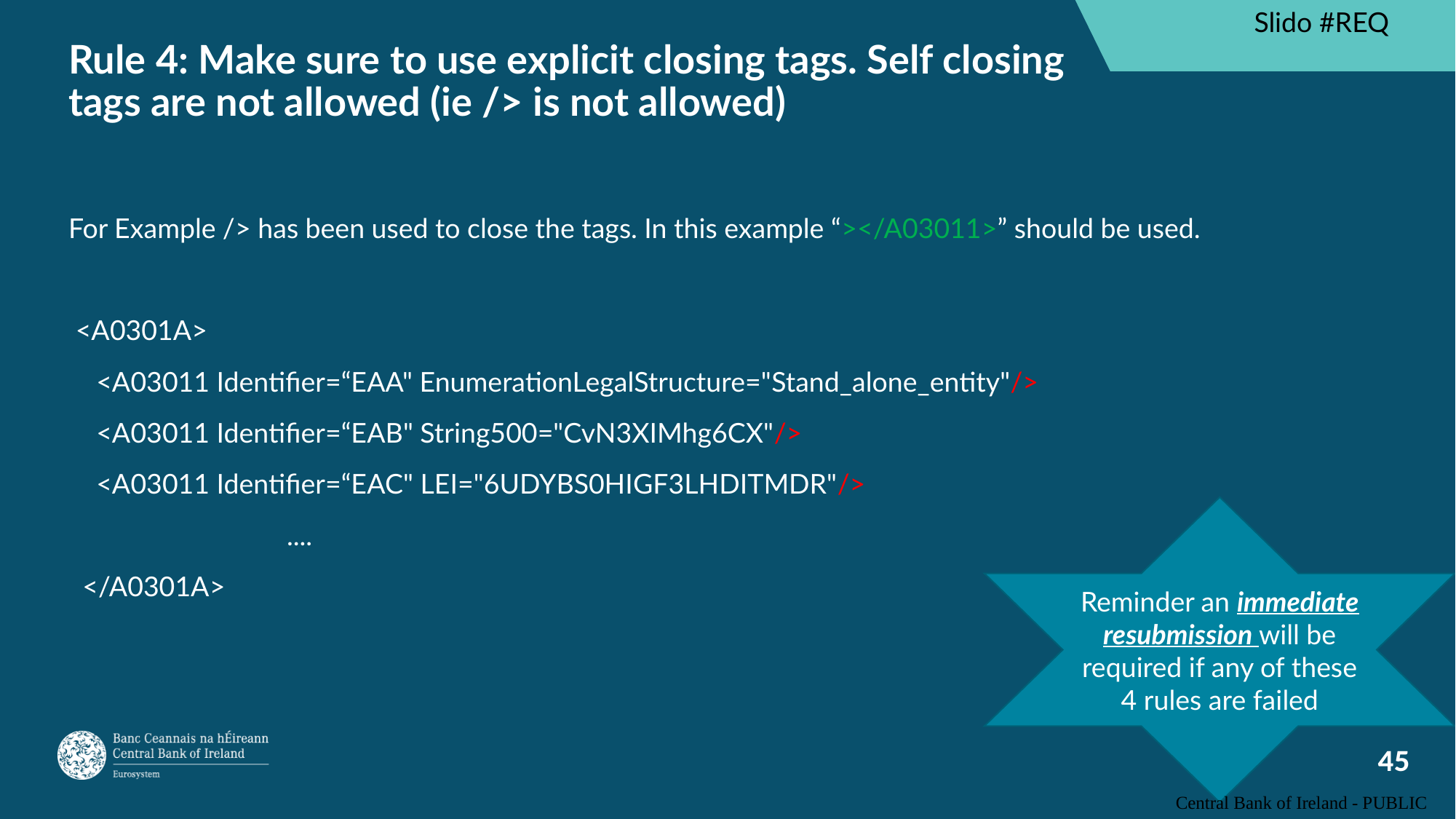

Slido #REQ
# Rule 4: Make sure to use explicit closing tags. Self closing tags are not allowed (ie /> is not allowed)

For Example /> has been used to close the tags. In this example “></A03011>” should be used.

 <A0301A>
    <A03011 Identifier=“EAA" EnumerationLegalStructure="Stand_alone_entity"/>
    <A03011 Identifier=“EAB" String500="CvN3XIMhg6CX"/>
    <A03011 Identifier=“EAC" LEI="6UDYBS0HIGF3LHDITMDR"/>
		....
  </A0301A>

Reminder an immediate resubmission will be required if any of these 4 rules are failed
Central Bank of Ireland - PUBLIC